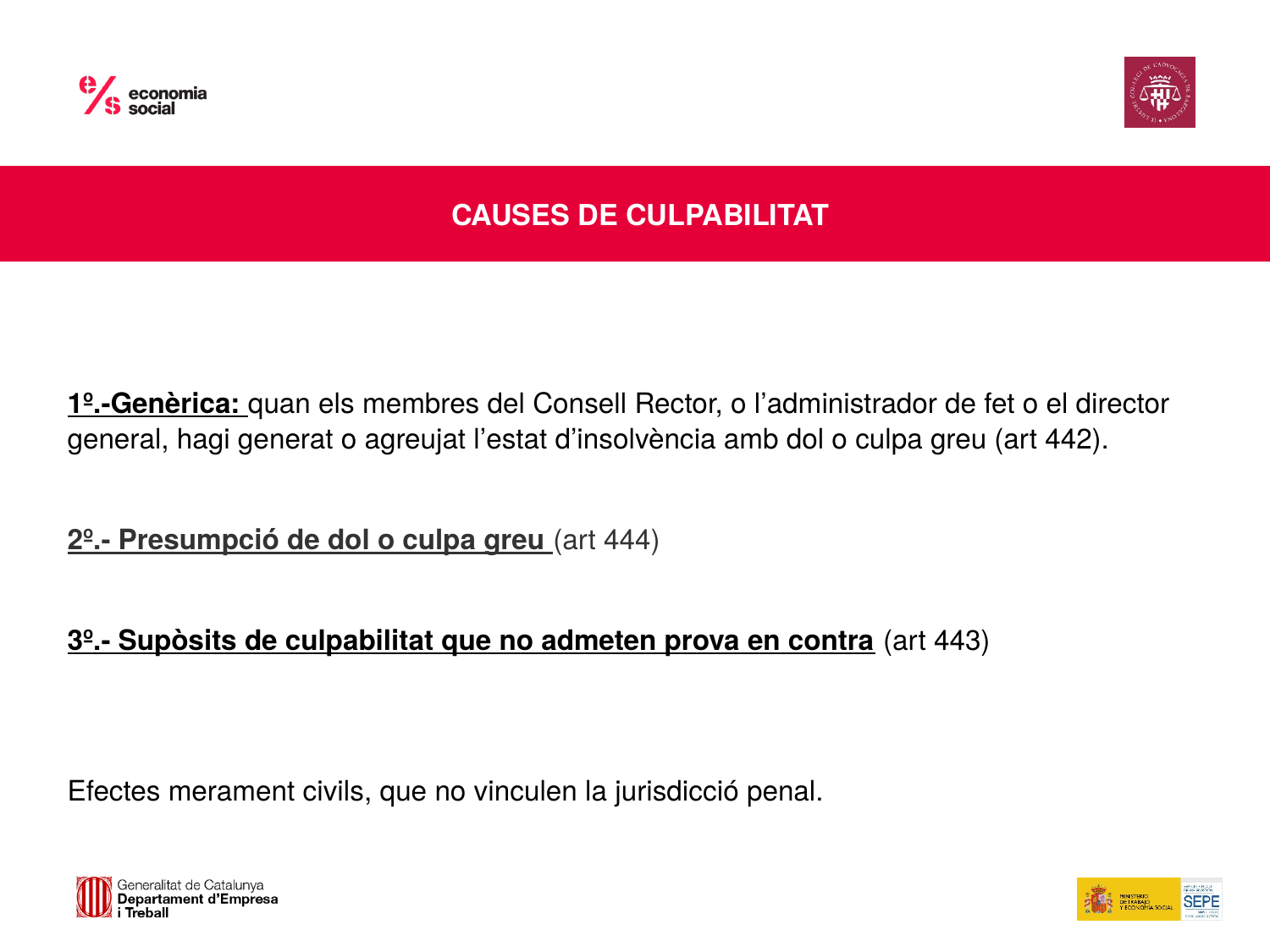

CAUSES DE CULPABILITAT

1º.-Genèrica: quan els membres del Consell Rector, o l’administrador de fet o el director general, hagi generat o agreujat l’estat d’insolvència amb dol o culpa greu (art 442).

2º.- Presumpció de dol o culpa greu (art 444)

3º.- Supòsits de culpabilitat que no admeten prova en contra (art 443)

Efectes merament civils, que no vinculen la jurisdicció penal.